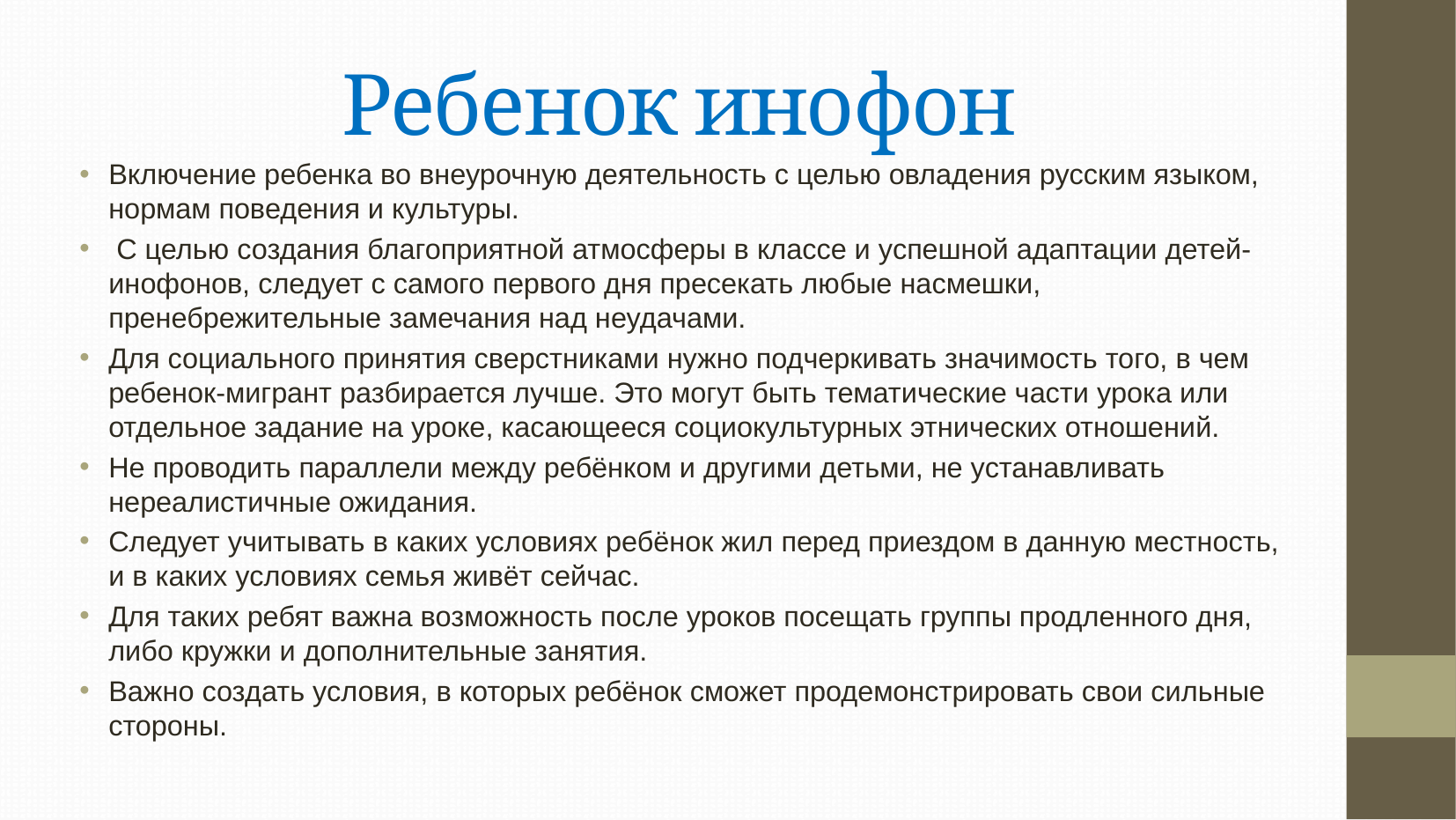

# Ребенок инофон
Включение ребенка во внеурочную деятельность с целью овладения русским языком, нормам поведения и культуры.
 С целью создания благоприятной атмосферы в классе и успешной адаптации детей-инофонов, следует с самого первого дня пресекать любые насмешки, пренебрежительные замечания над неудачами.
Для социального принятия сверстниками нужно подчеркивать значимость того, в чем ребенок-мигрант разбирается лучше. Это могут быть тематические части урока или отдельное задание на уроке, касающееся социокультурных этнических отношений.
Не проводить параллели между ребёнком и другими детьми, не устанавливать нереалистичные ожидания.
Следует учитывать в каких условиях ребёнок жил перед приездом в данную местность, и в каких условиях семья живёт сейчас.
Для таких ребят важна возможность после уроков посещать группы продленного дня, либо кружки и дополнительные занятия.
Важно создать условия, в которых ребёнок сможет продемонстрировать свои сильные стороны.